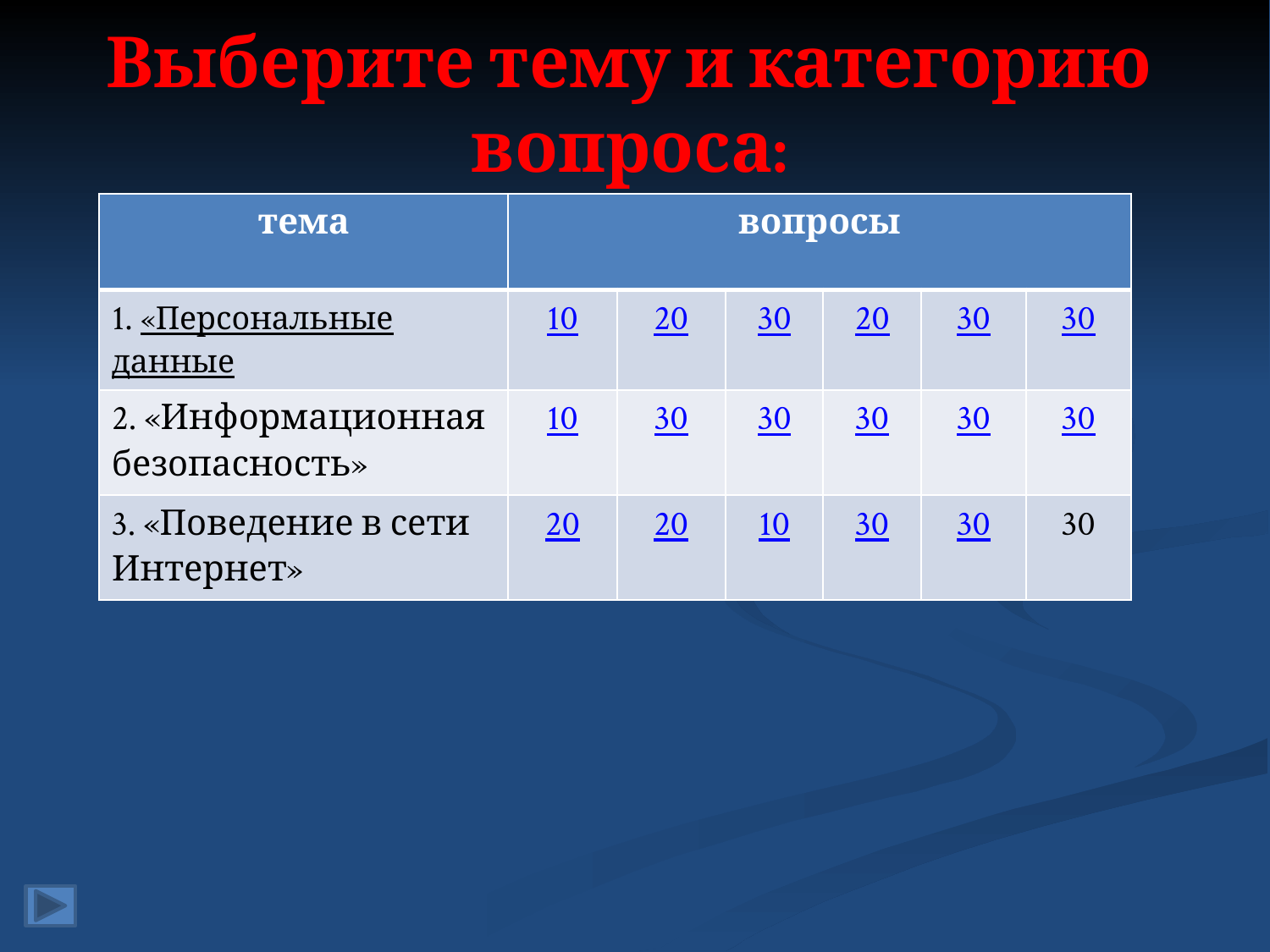

# Выберите тему и категорию вопроса:
| тема | вопросы |  |  |  |  |  |
| --- | --- | --- | --- | --- | --- | --- |
| 1. «Персональные данные | 10 | 20 | 30 | 20 | 30 | 30 |
| 2. «Информационная безопасность» | 10 | 30 | 30 | 30 | 30 | 30 |
| 3. «Поведение в сети Интернет» | 20 | 20 | 10 | 30 | 30 | 30 |